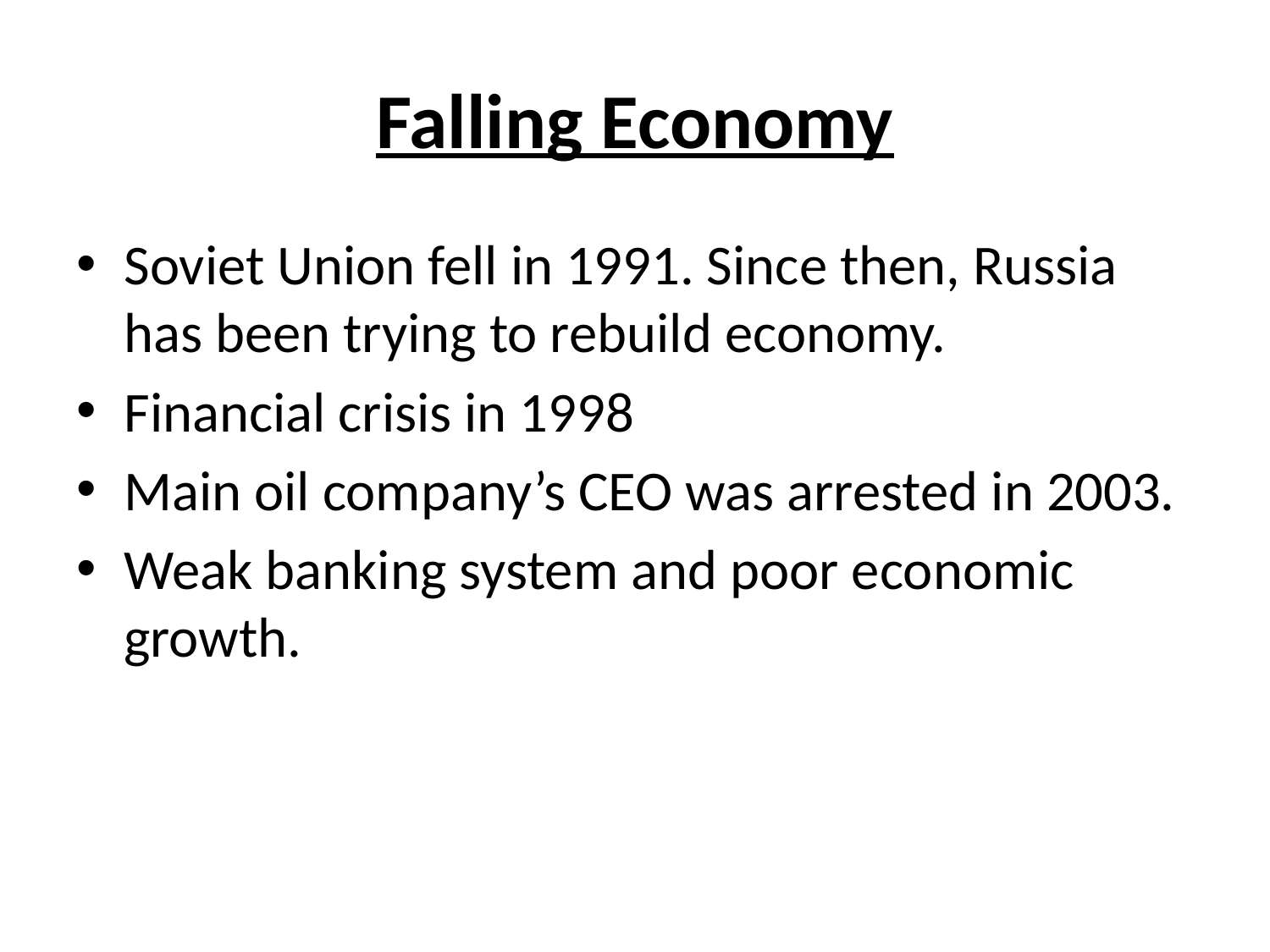

# Falling Economy
Soviet Union fell in 1991. Since then, Russia has been trying to rebuild economy.
Financial crisis in 1998
Main oil company’s CEO was arrested in 2003.
Weak banking system and poor economic growth.